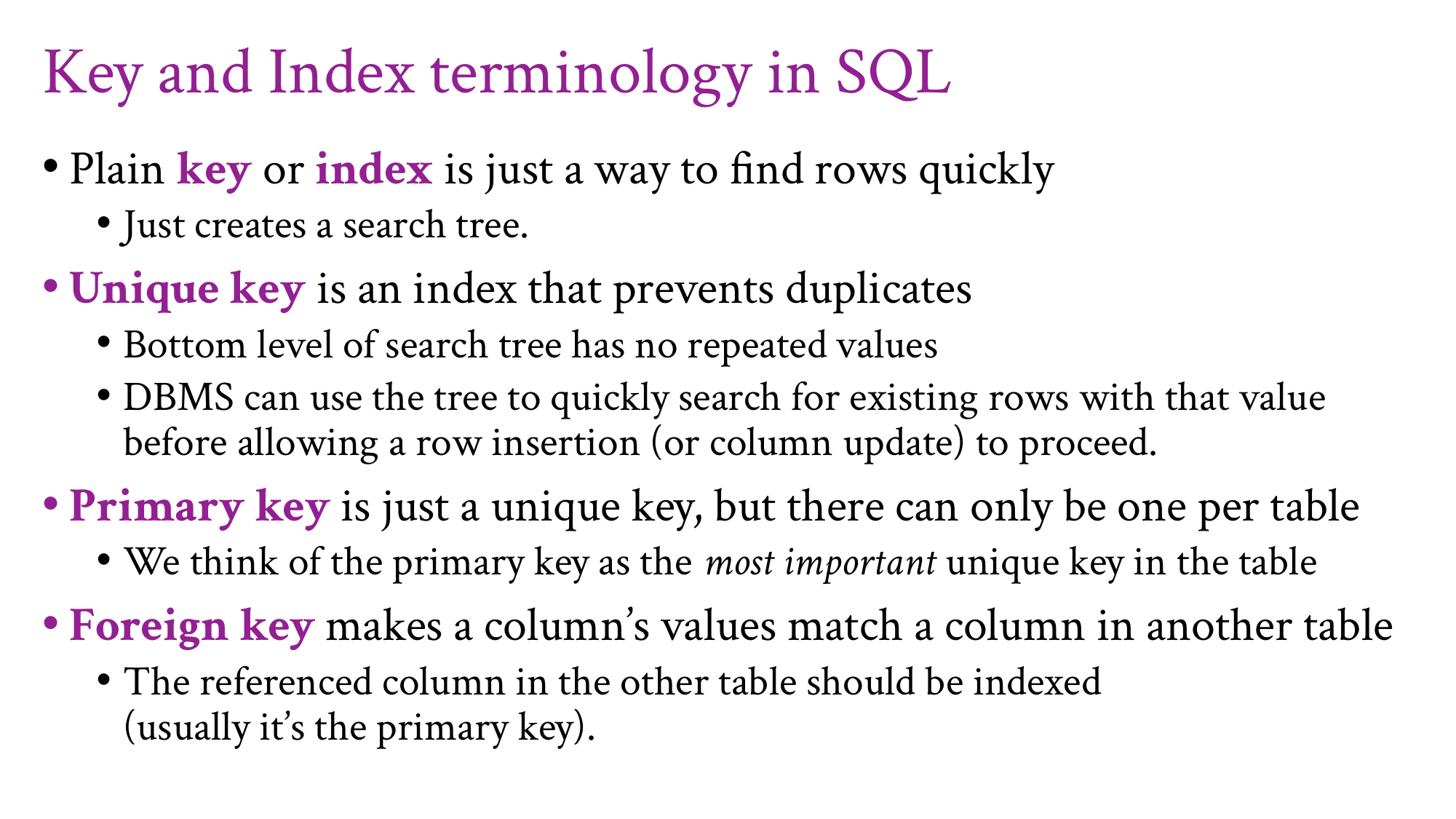

# Key and Index terminology in SQL
Plain key or index is just a way to find rows quickly
Just creates a search tree.
Unique key is an index that prevents duplicates
Bottom level of search tree has no repeated values
DBMS can use the tree to quickly search for existing rows with that value before allowing a row insertion (or column update) to proceed.
Primary key is just a unique key, but there can only be one per table
We think of the primary key as the most important unique key in the table
Foreign key makes a column’s values match a column in another table
The referenced column in the other table should be indexed
(usually it’s the primary key).